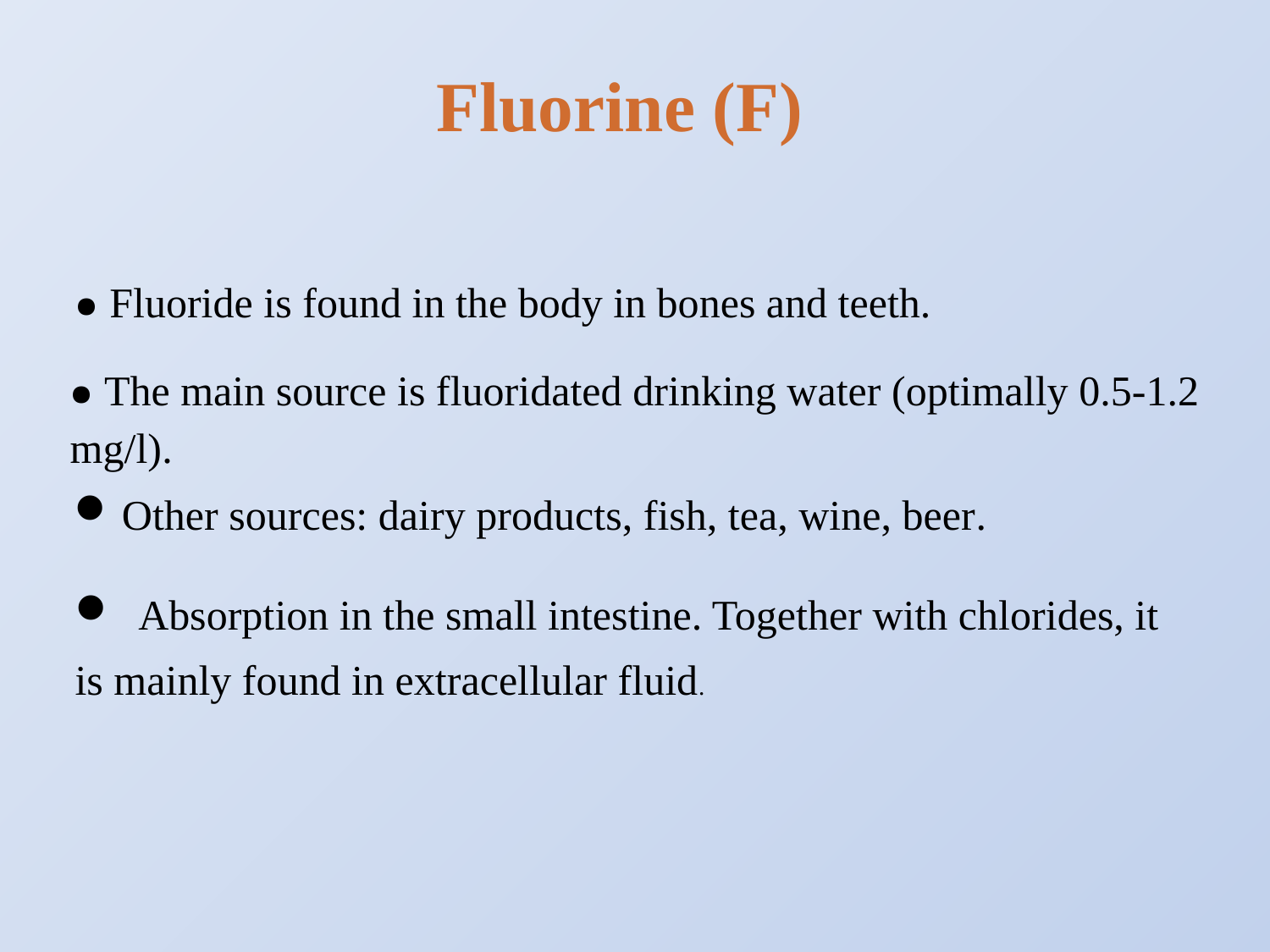

Fluorine (F)

• Fluoride is found in the body in bones and teeth.
• The main source is fluoridated drinking water (optimally 0.5-1.2 mg/l).

Other sources: dairy products, fish, tea, wine, beer.
  Absorption in the small intestine. Together with chlorides, it is mainly found in extracellular fluid.